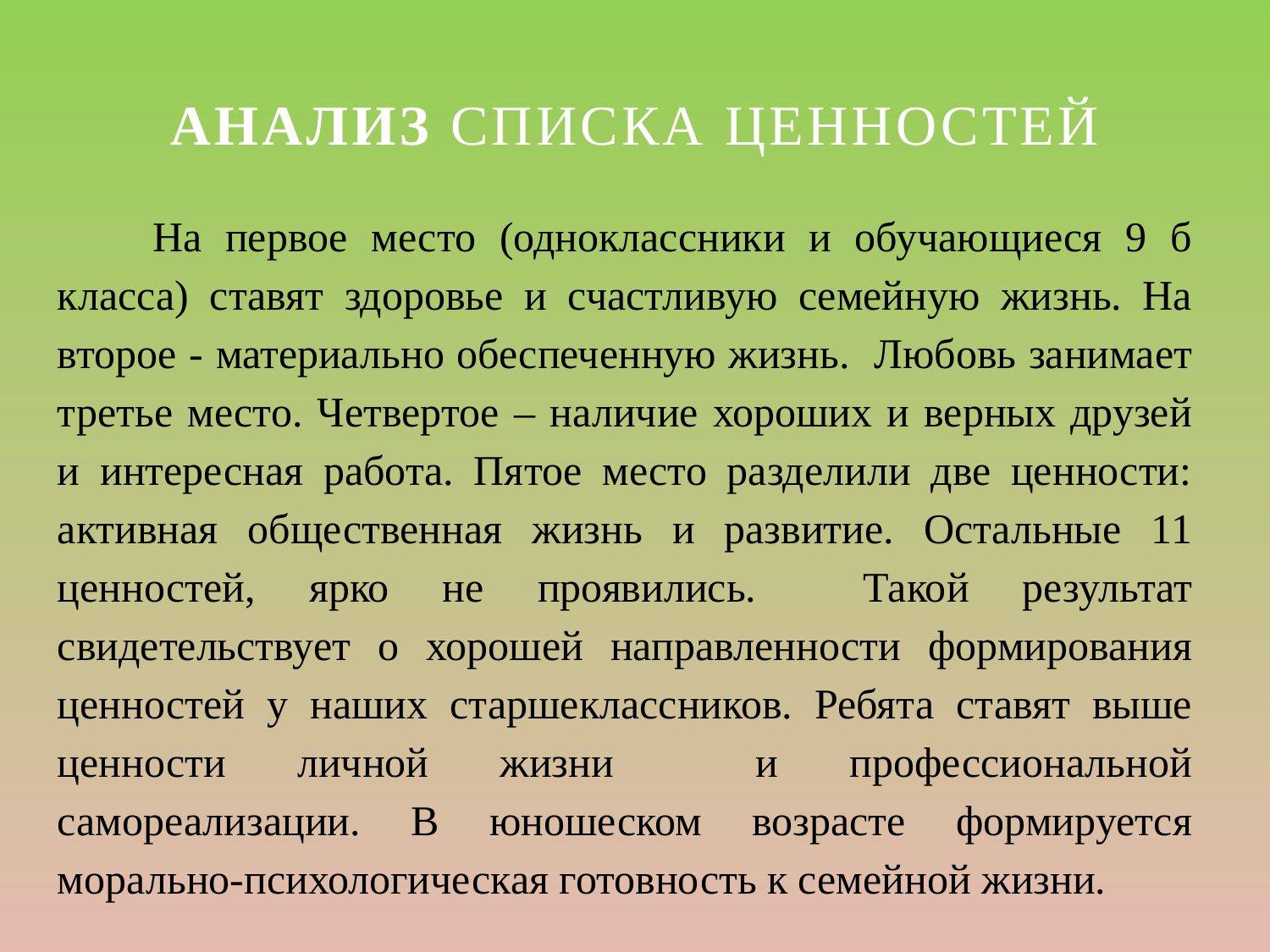

# Анализ списка ценностей
   На первое место (одноклассники и обучающиеся 9 б класса) ставят здоровье и счастливую семейную жизнь. На второе - материально обеспеченную жизнь.  Любовь занимает третье место. Четвертое – наличие хороших и верных друзей и интересная работа. Пятое место разделили две ценности: активная общественная жизнь и развитие. Остальные 11 ценностей, ярко не проявились.  Такой результат свидетельствует о хорошей направленности формирования ценностей у наших старшеклассников. Ребята ставят выше ценности личной жизни  и профессиональной самореализации. В юношеском возрасте формируется морально-психологическая готовность к семейной жизни.